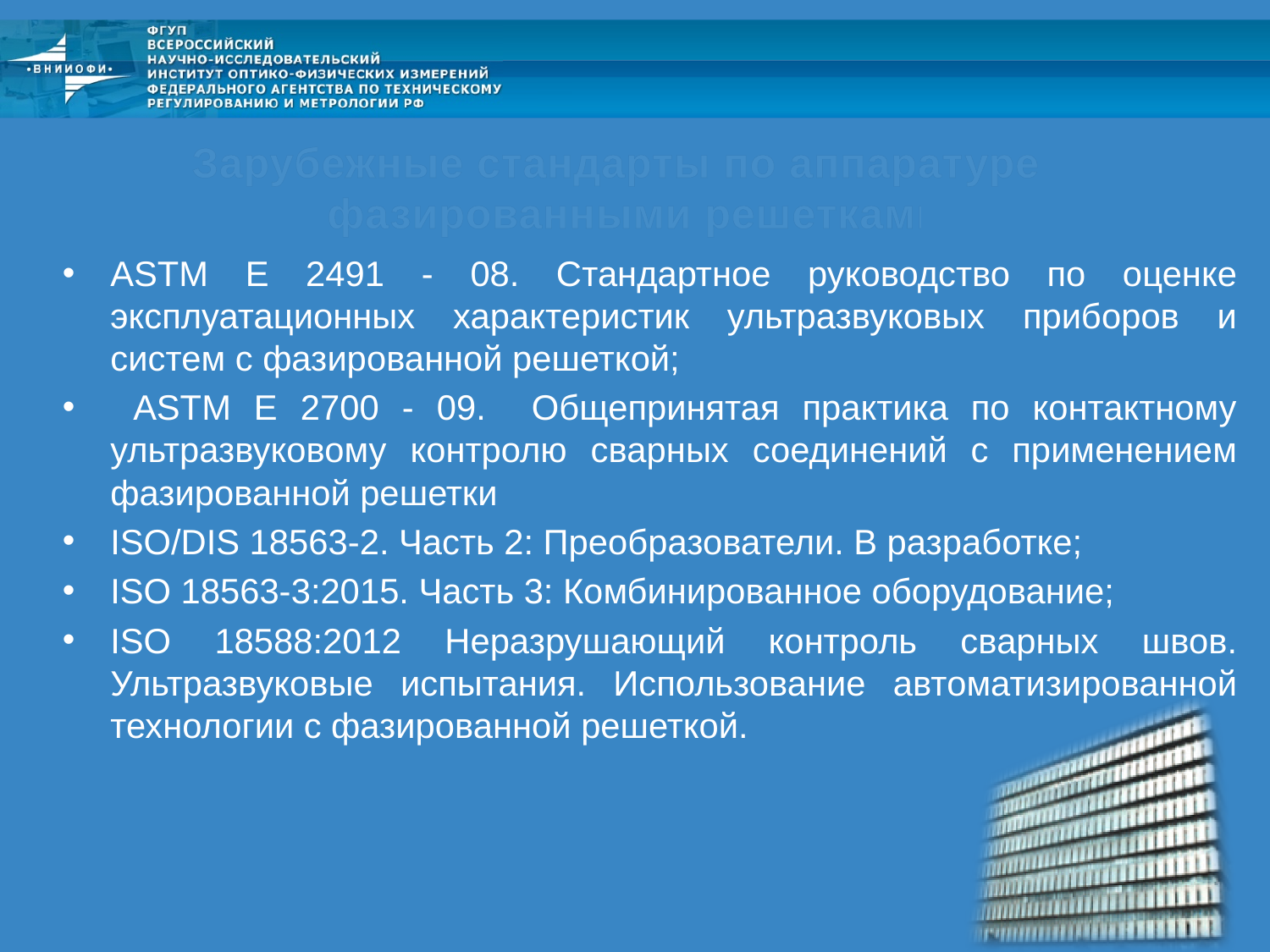

# Зарубежные стандарты по аппаратуре с фазированными решетками
ASTM E 2491 - 08. Стандартное руководство по оценке эксплуатационных характеристик ультразвуковых приборов и систем с фазированной решеткой;
 ASTM E 2700 - 09.  Общепринятая практика по контактному ультразвуковому контролю сварных соединений с применением фазированной решетки
ISO/DIS 18563-2. Часть 2: Преобразователи. В разработке;
ISO 18563-3:2015. Часть 3: Комбинированное оборудование;
ISO 18588:2012 Неразрушающий контроль сварных швов. Ультразвуковые испытания. Использование автоматизированной технологии с фазированной решеткой.